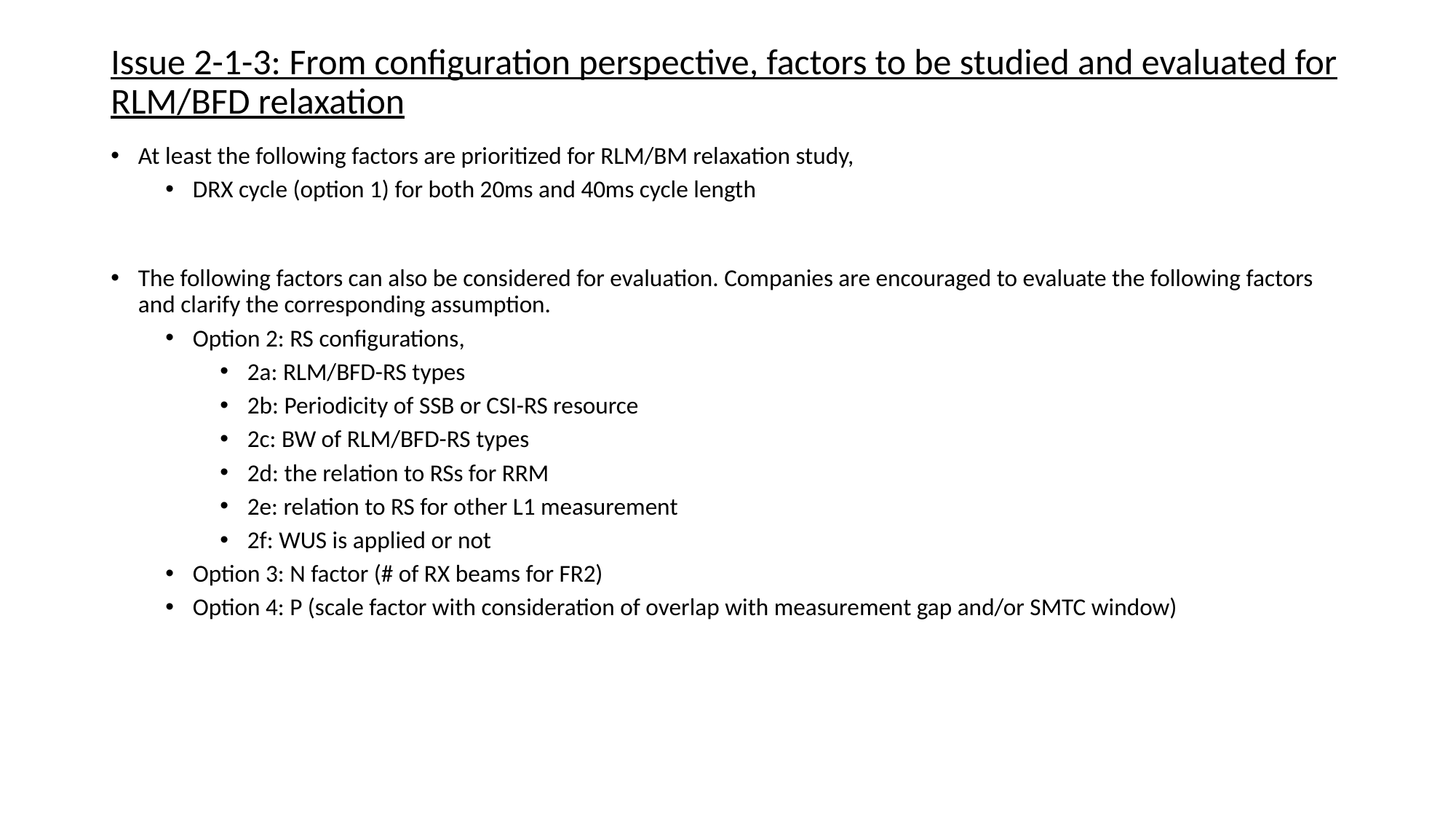

# Issue 2-1-3: From configuration perspective, factors to be studied and evaluated for RLM/BFD relaxation
At least the following factors are prioritized for RLM/BM relaxation study,
DRX cycle (option 1) for both 20ms and 40ms cycle length

The following factors can also be considered for evaluation. Companies are encouraged to evaluate the following factors and clarify the corresponding assumption.
Option 2: RS configurations,
2a: RLM/BFD-RS types
2b: Periodicity of SSB or CSI-RS resource
2c: BW of RLM/BFD-RS types
2d: the relation to RSs for RRM
2e: relation to RS for other L1 measurement
2f: WUS is applied or not
Option 3: N factor (# of RX beams for FR2)
Option 4: P (scale factor with consideration of overlap with measurement gap and/or SMTC window)